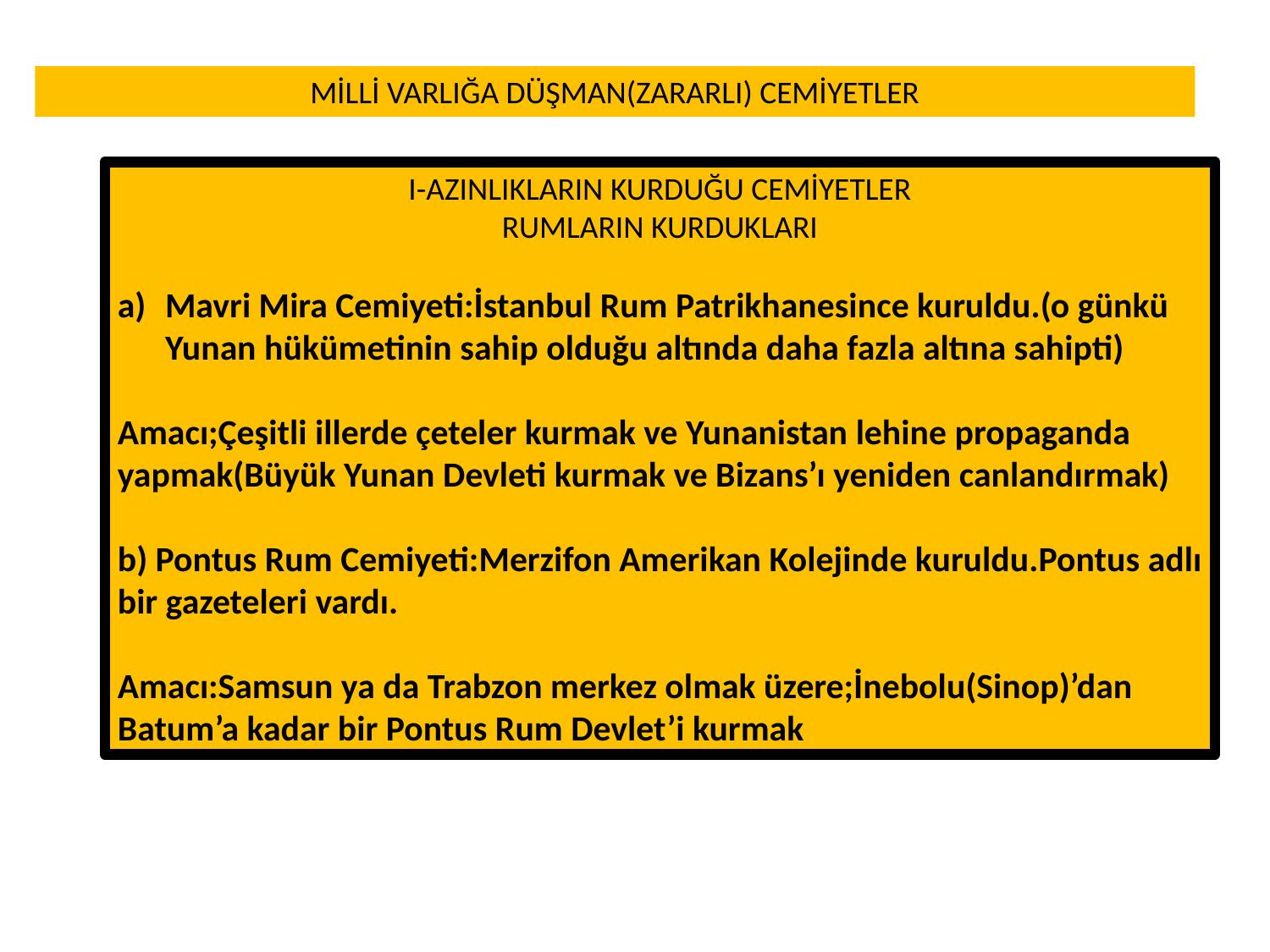

MİLLİ VARLIĞA DÜŞMAN(ZARARLI) CEMİYETLER
I-AZINLIKLARIN KURDUĞU CEMİYETLER
RUMLARIN KURDUKLARI

Mavri Mira Cemiyeti:İstanbul Rum Patrikhanesince kuruldu.(o günkü Yunan hükümetinin sahip olduğu altında daha fazla altına sahipti)

Amacı;Çeşitli illerde çeteler kurmak ve Yunanistan lehine propaganda yapmak(Büyük Yunan Devleti kurmak ve Bizans’ı yeniden canlandırmak)

b) Pontus Rum Cemiyeti:Merzifon Amerikan Kolejinde kuruldu.Pontus adlı bir gazeteleri vardı.

Amacı:Samsun ya da Trabzon merkez olmak üzere;İnebolu(Sinop)’dan Batum’a kadar bir Pontus Rum Devlet’i kurmak